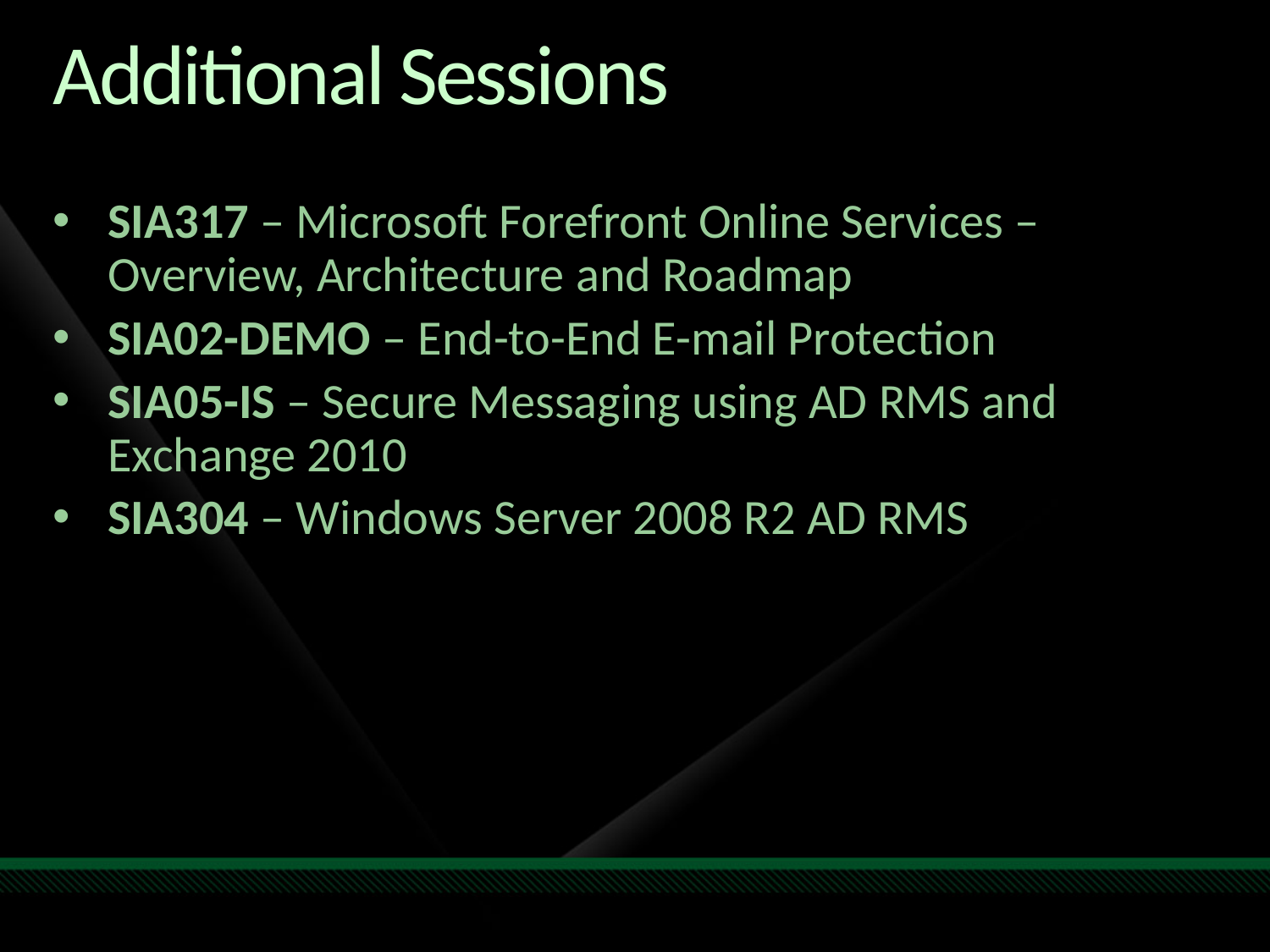

# Additional Sessions
SIA317 – Microsoft Forefront Online Services – Overview, Architecture and Roadmap
SIA02-DEMO – End-to-End E-mail Protection
SIA05-IS – Secure Messaging using AD RMS and Exchange 2010
SIA304 – Windows Server 2008 R2 AD RMS